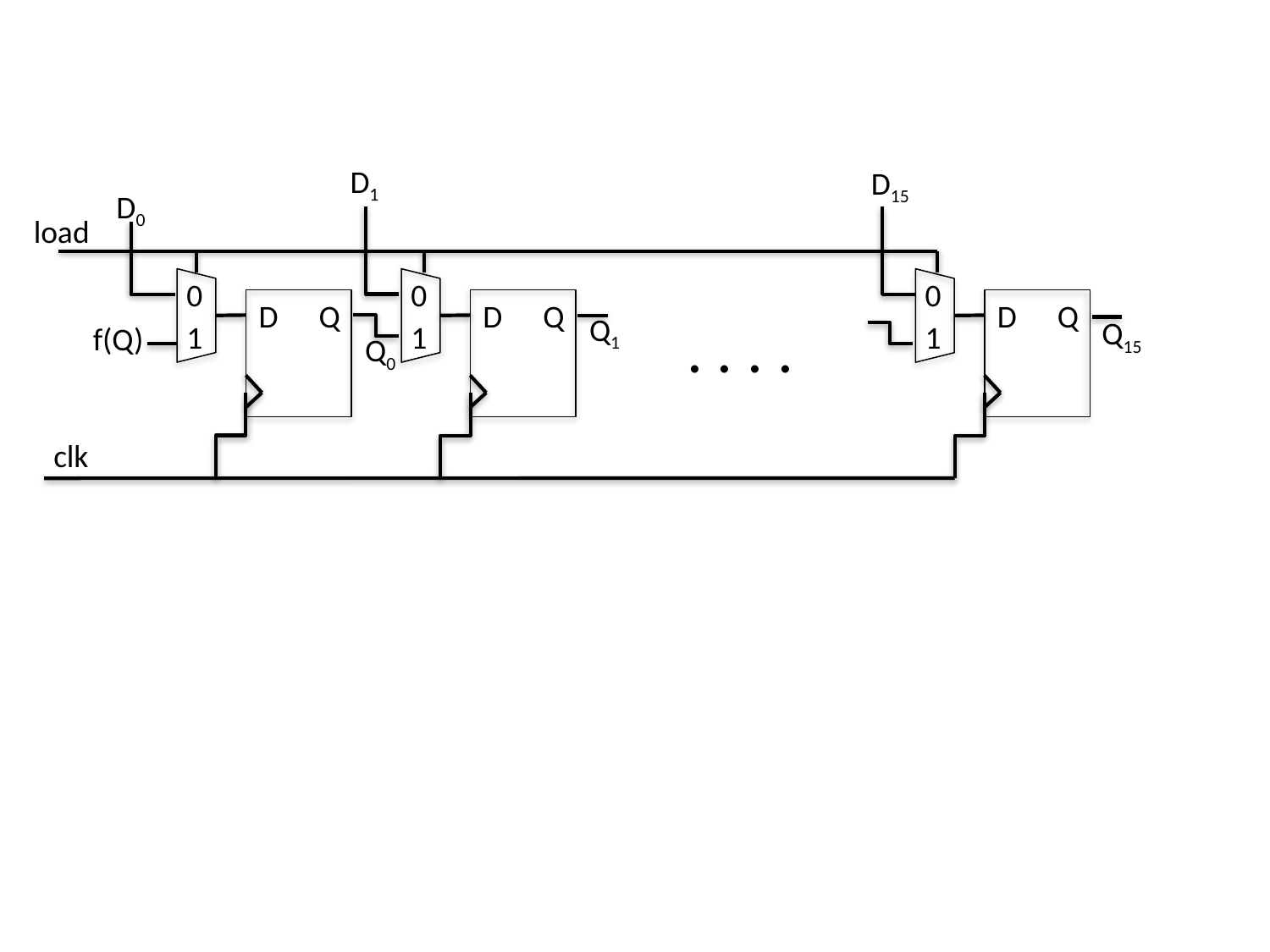

D1
D15
D0
load
0
0
0

D
Q

D
Q

D
Q

. . . .
Q1
Q15
1
1
1
f(Q)
Q0
clk